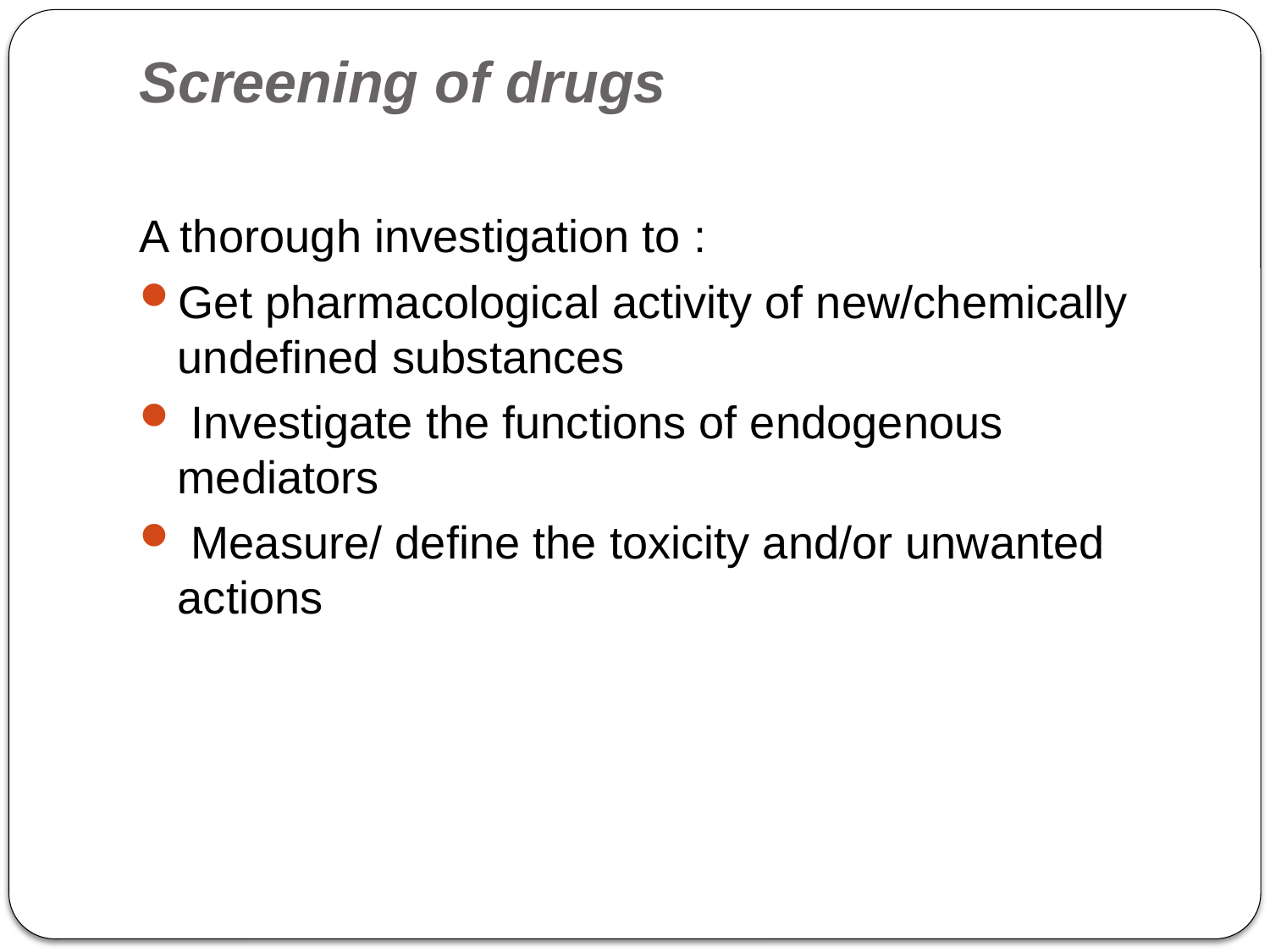

# Screening of drugs
A thorough investigation to :
Get pharmacological activity of new/chemically undefined substances
 Investigate the functions of endogenous mediators
 Measure/ define the toxicity and/or unwanted actions